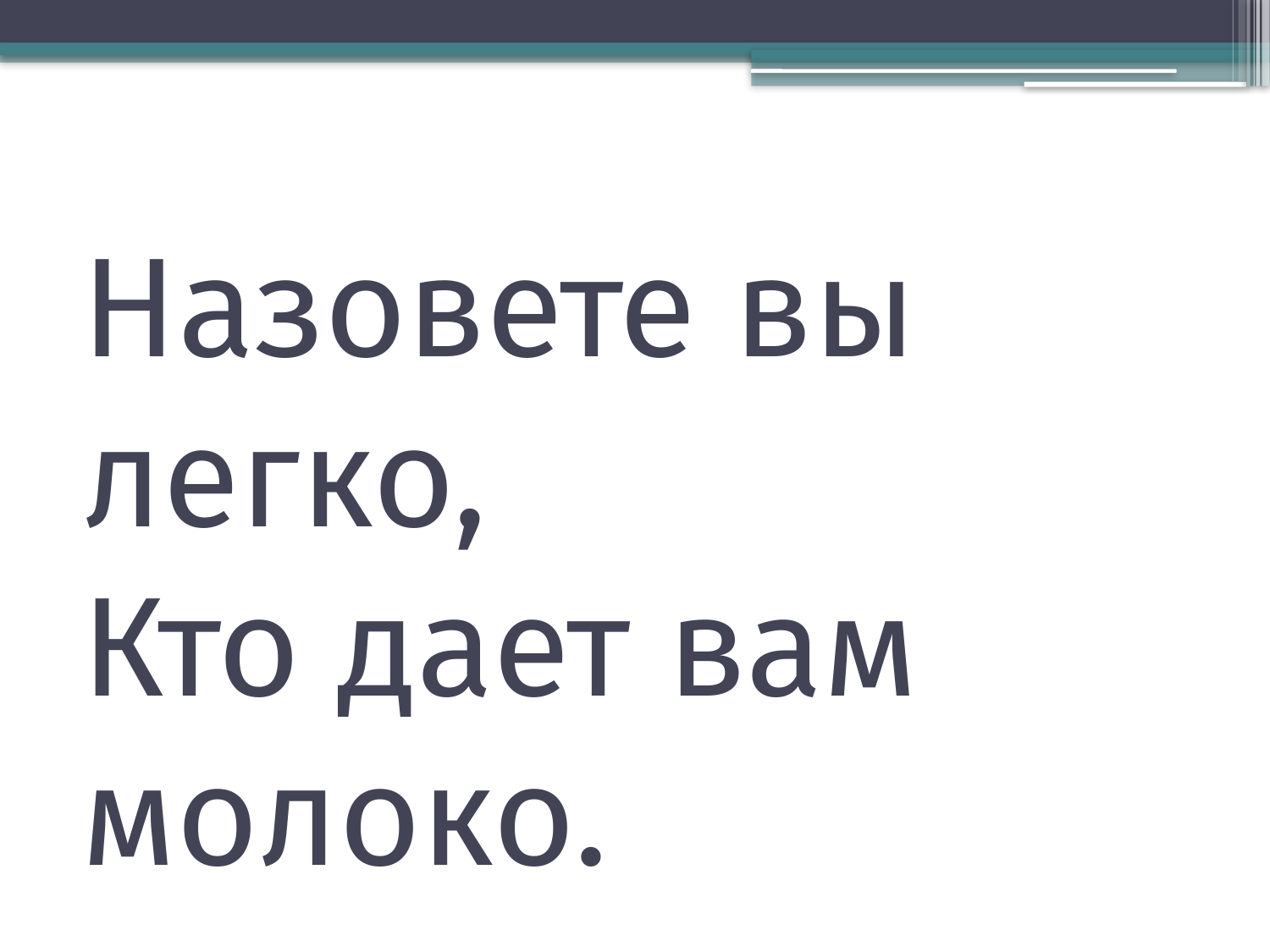

# Назовете вы легко, Кто дает вам молоко.